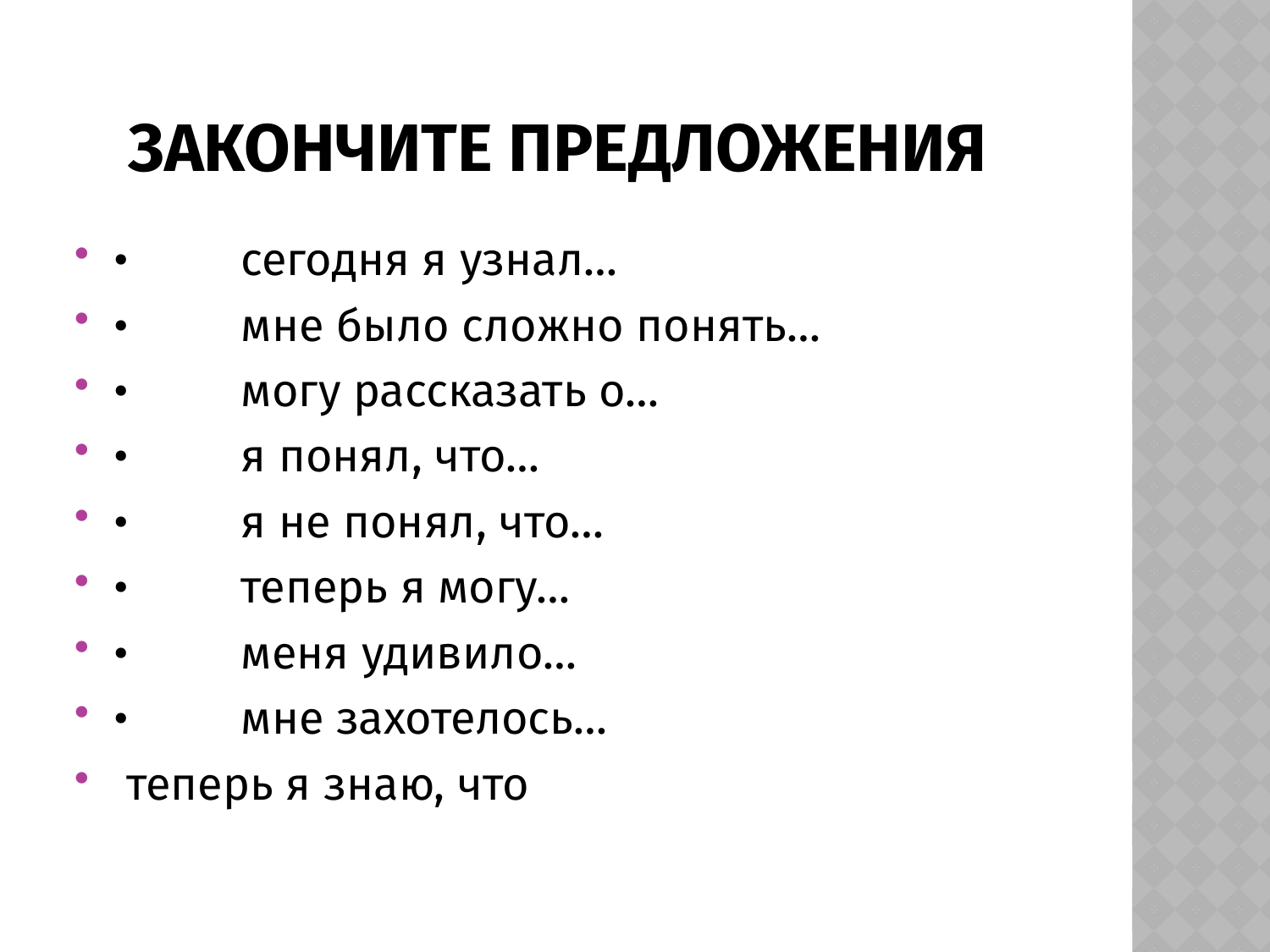

# Закончите предложения
•	сегодня я узнал…
•	мне было сложно понять…
•	могу рассказать о…
•	я понял, что…
•	я не понял, что…
•	теперь я могу…
•	меня удивило…
•	мне захотелось…
 теперь я знаю, что